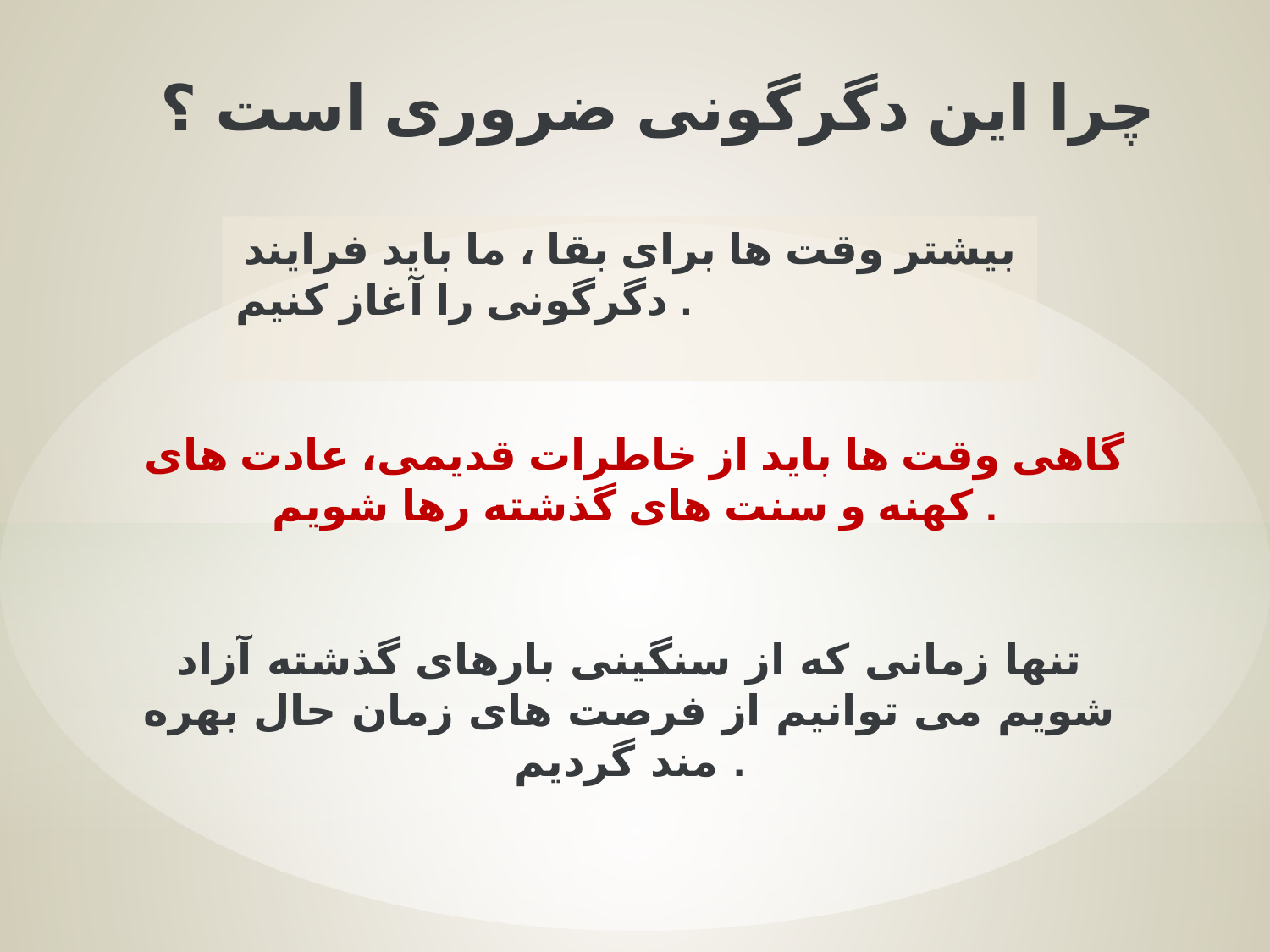

چرا این دگرگونی ضروری است ؟
بیشتر وقت ها برای بقا ، ما باید فرایند دگرگونی را آغاز کنیم .
گاهی وقت ها باید از خاطرات قدیمی، عادت های کهنه و سنت های گذشته رها شویم .
تنها زمانی که از سنگینی بارهای گذشته آزاد شویم می توانیم از فرصت های زمان حال بهره مند گردیم .